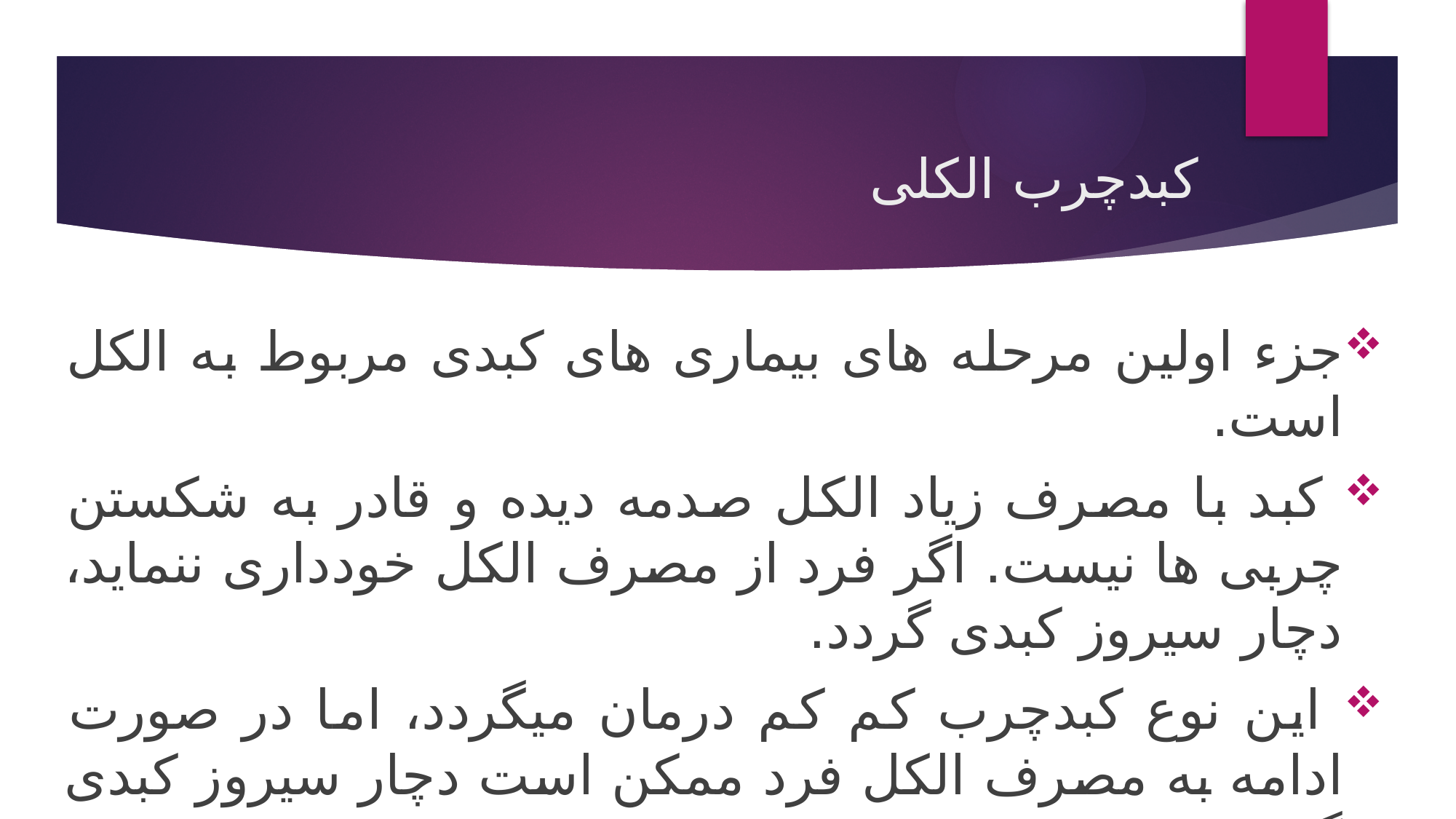

# کبدچرب الکلی
جزء اولین مرحله های بیماری های کبدی مربوط به الکل است.
 کبد با مصرف زیاد الکل صدمه دیده و قادر به شکستن چربی ها نیست. اگر فرد از مصرف الکل خودداری ننماید، دچار سیروز کبدی گردد.
 این نوع کبدچرب کم کم درمان میگردد، اما در صورت ادامه به مصرف الکل فرد ممکن است دچار سیروز کبدی گردد.